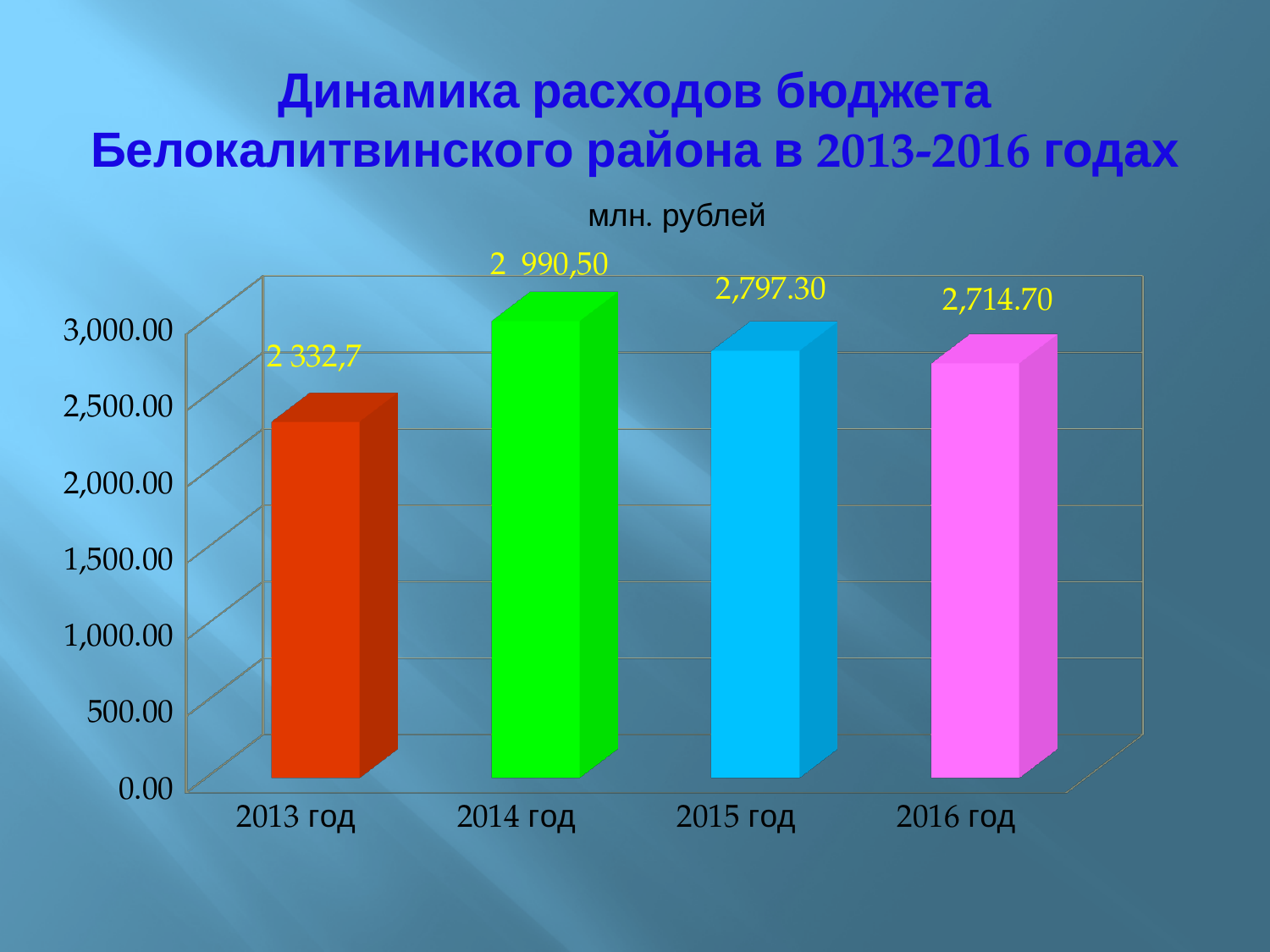

# Динамика расходов бюджета Белокалитвинского района в 2013-2016 годах
млн. рублей

[unsupported chart]